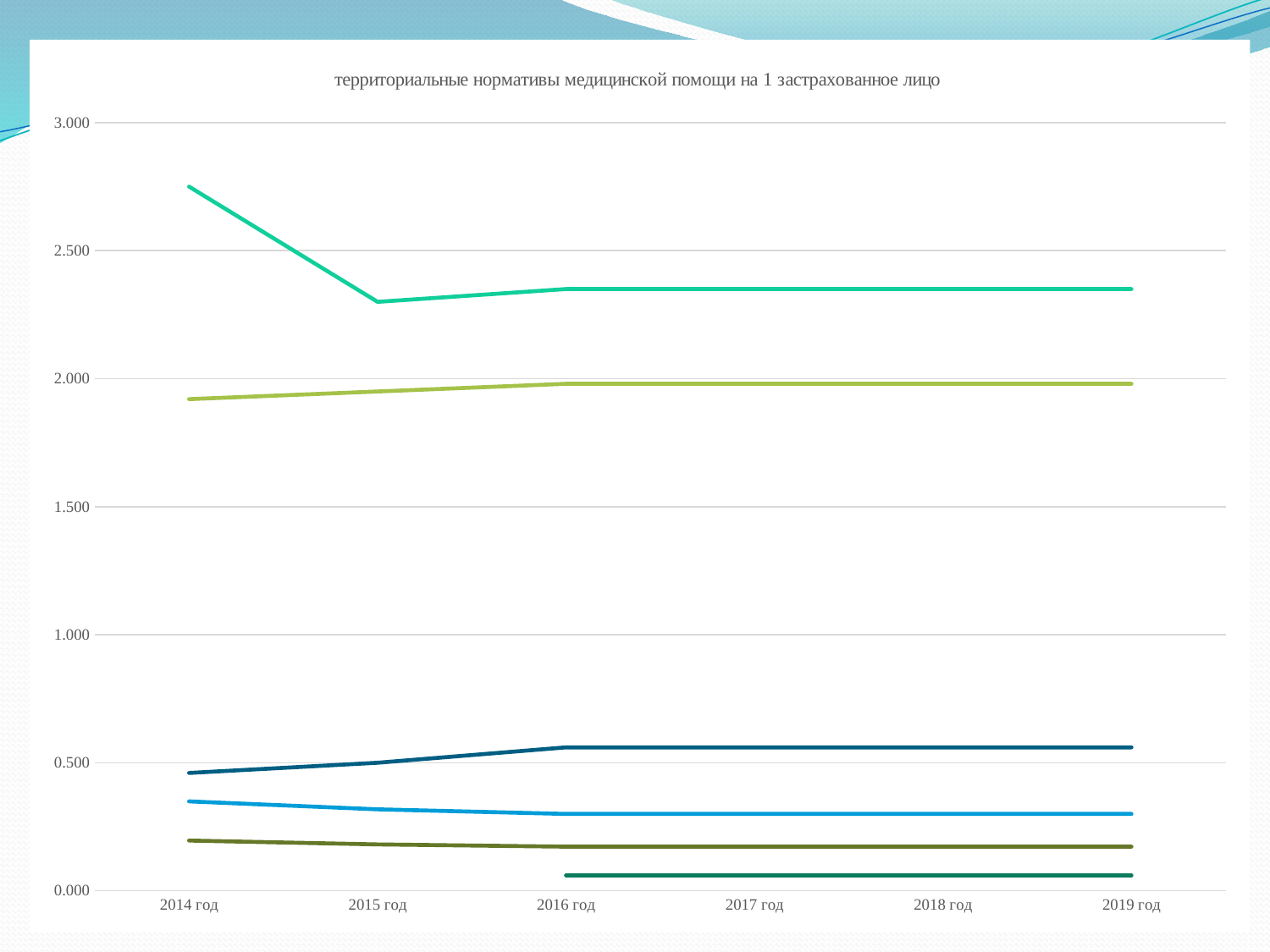

### Chart: территориальные нормативы медицинской помощи на 1 застрахованное лицо

| Category | по скорой медицинской помощи, вызов | по АПМП с профилактическими и иными целями, посещения | по АПМП в связи с заболеваниями, обращения | по АПМП по неотложной форме, посещений | по МП в условиях дневных стационаров, случай лечения | по МП в стационарных условиях, случай госпитализации |
|---|---|---|---|---|---|---|
| 2014 год | 0.34900000000000014 | 2.75 | 1.9200000000000006 | 0.46 | None | 0.196 |
| 2015 год | 0.31800000000000017 | 2.3 | 1.9500000000000006 | 0.5 | None | 0.18100000000000008 |
| 2016 год | 0.30000000000000016 | 2.3499999999999988 | 1.9800000000000006 | 0.56 | 0.060000000000000026 | 0.17214 |
| 2017 год | 0.30000000000000016 | 2.3499999999999988 | 1.9800000000000006 | 0.56 | 0.060000000000000026 | 0.17214 |
| 2018 год | 0.30000000000000016 | 2.3499999999999988 | 1.9800000000000006 | 0.56 | 0.060000000000000026 | 0.17214 |
| 2019 год | 0.30000000000000016 | 2.3499999999999988 | 1.9800000000000006 | 0.56 | 0.060000000000000026 | 0.17214 |